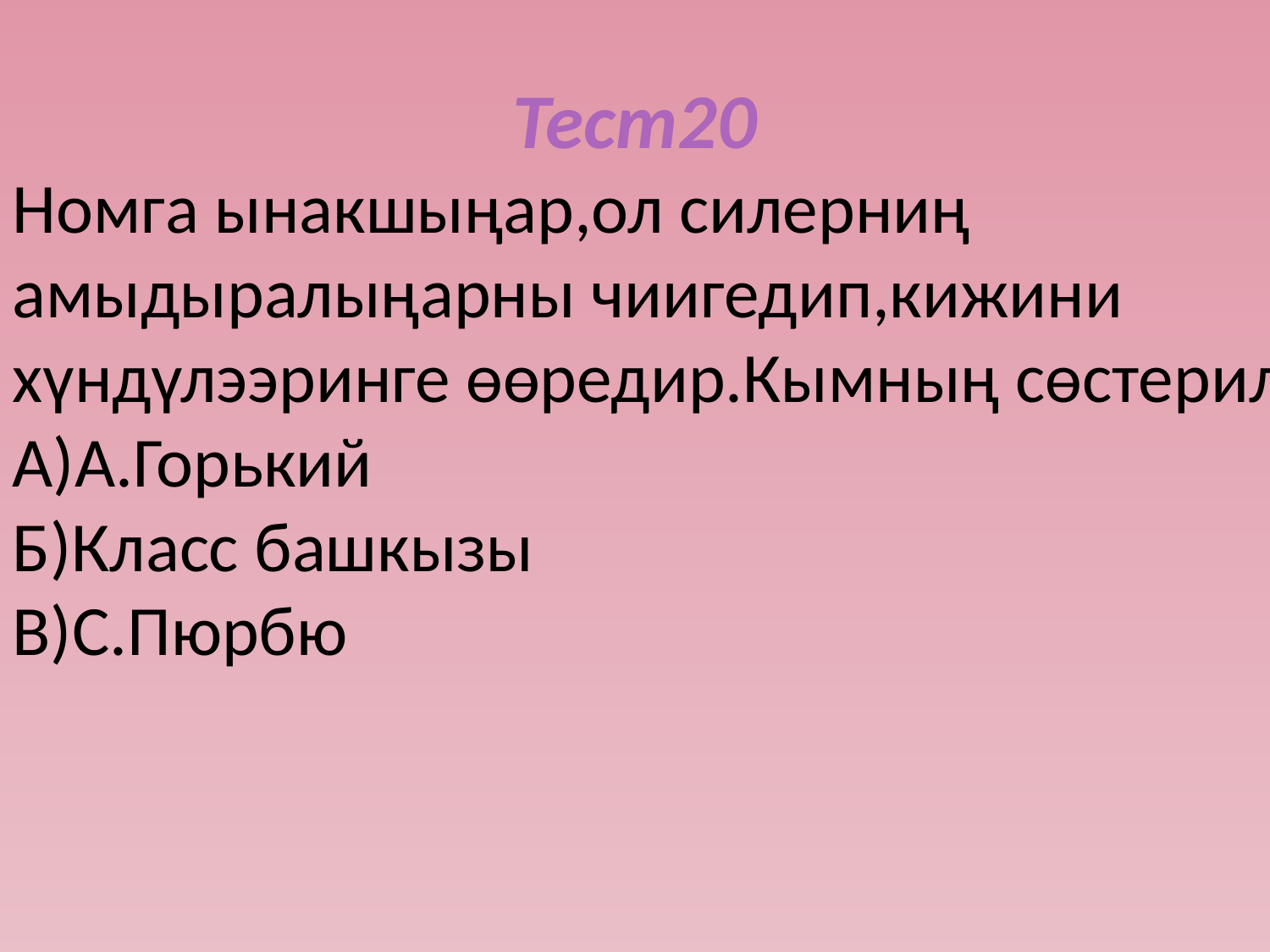

# Тест20
Номга ынакшыңар,ол силерниң амыдыралыңарны чиигедип,кижини хүндүлээринге ѳөредир.Кымның сѳстерил?
А)А.Горький
Б)Класс башкызы
В)С.Пюрбю